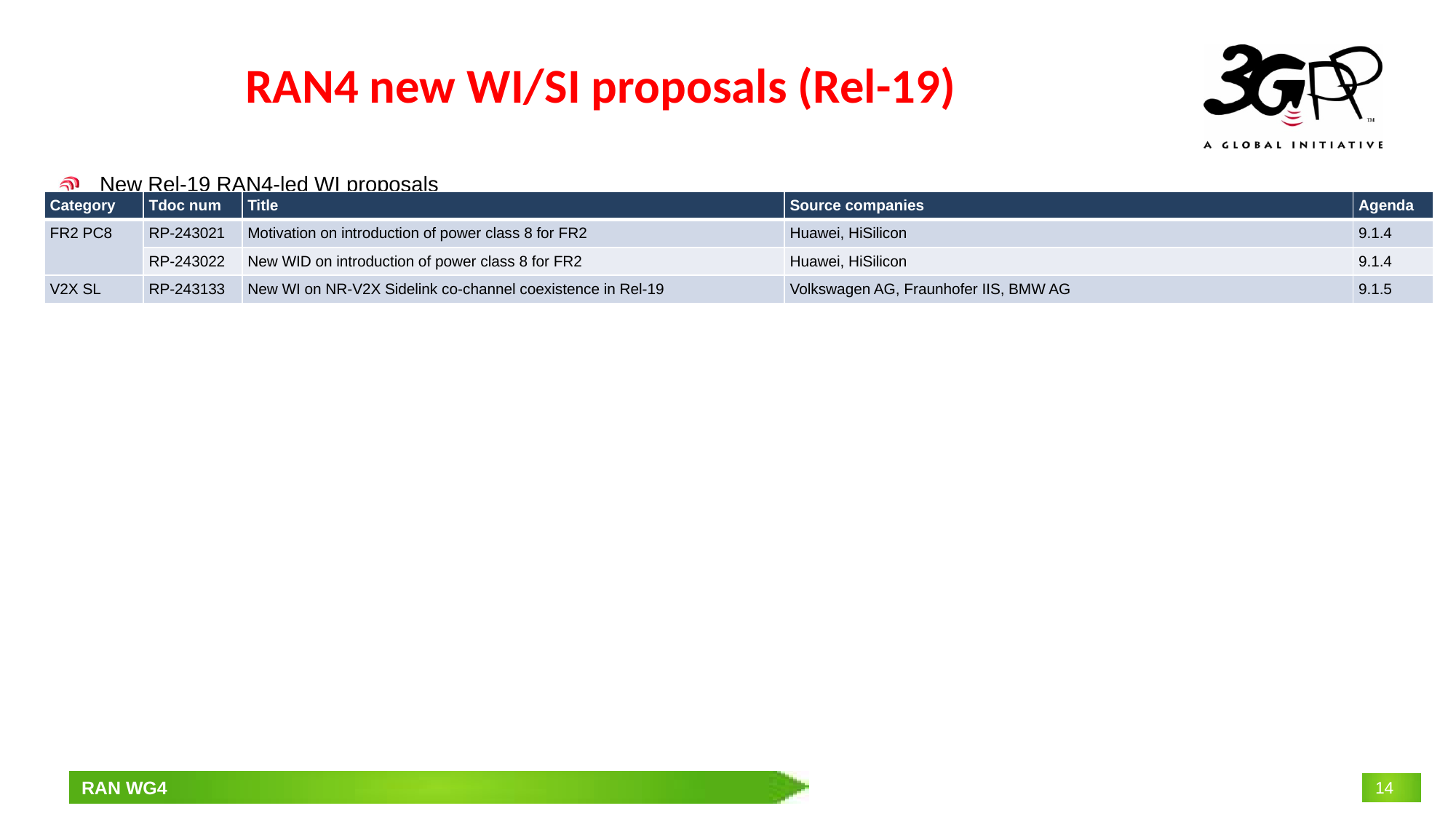

# RAN4 new WI/SI proposals (Rel-19)
New Rel-19 RAN4-led WI proposals

| Category | Tdoc num | Title | Source companies | Agenda |
| --- | --- | --- | --- | --- |
| FR2 PC8 | RP-243021 | Motivation on introduction of power class 8 for FR2 | Huawei, HiSilicon | 9.1.4 |
|  | RP-243022 | New WID on introduction of power class 8 for FR2 | Huawei, HiSilicon | 9.1.4 |
| V2X SL | RP-243133 | New WI on NR-V2X Sidelink co-channel coexistence in Rel-19 | Volkswagen AG, Fraunhofer IIS, BMW AG | 9.1.5 |